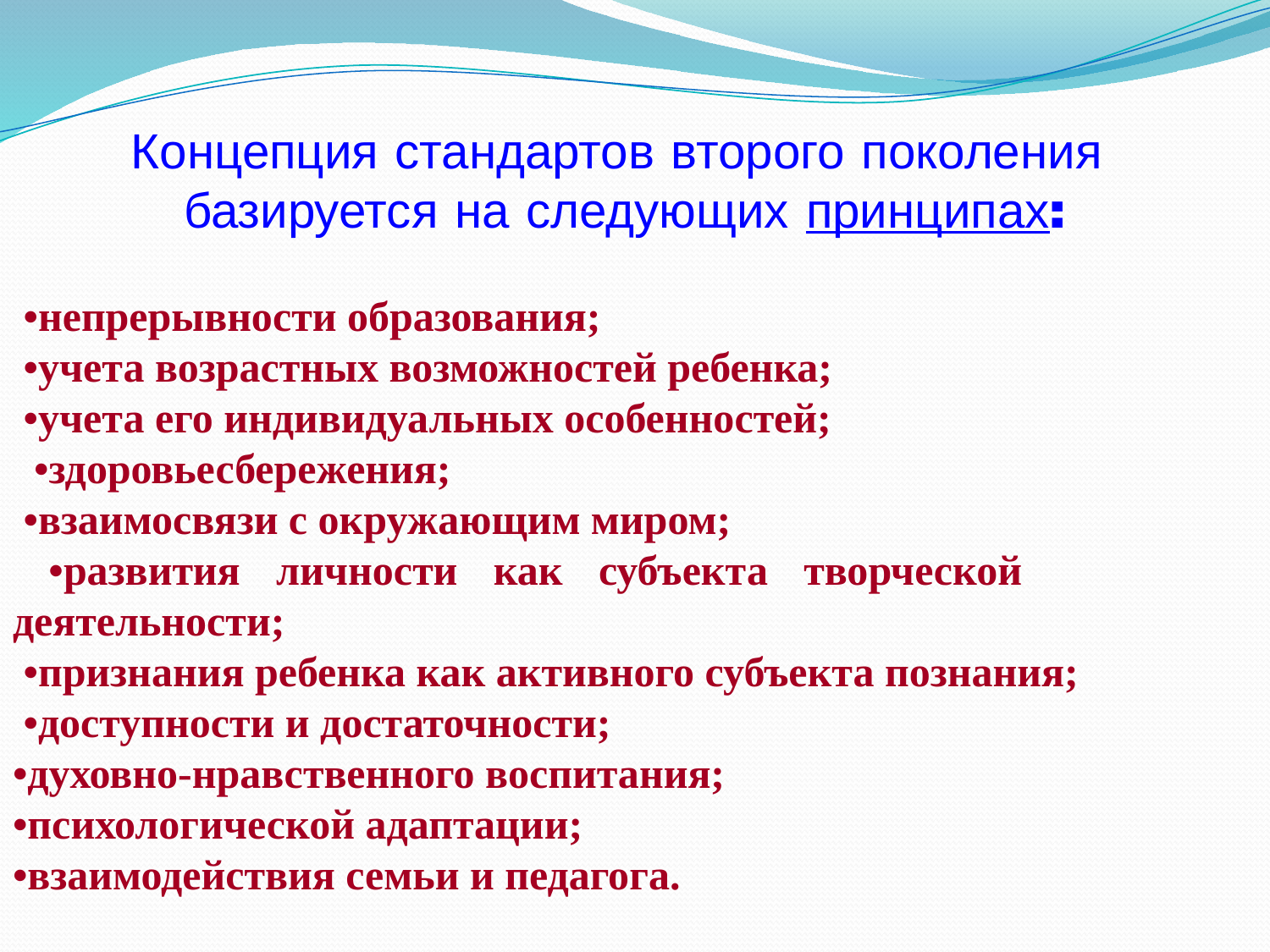

Концепция стандартов второго поколения
базируется на следующих принципах:

 •непрерывности образования;
 •учета возрастных возможностей ребенка;
 •учета его индивидуальных особенностей;
  •здоровьесбережения;
 •взаимосвязи с окружающим миром;
 •развития личности как субъекта творческой       деятельности;
 •признания ребенка как активного субъекта познания;
 •доступности и достаточности;
•духовно-нравственного воспитания;
•психологической адаптации;
•взаимодействия семьи и педагога.